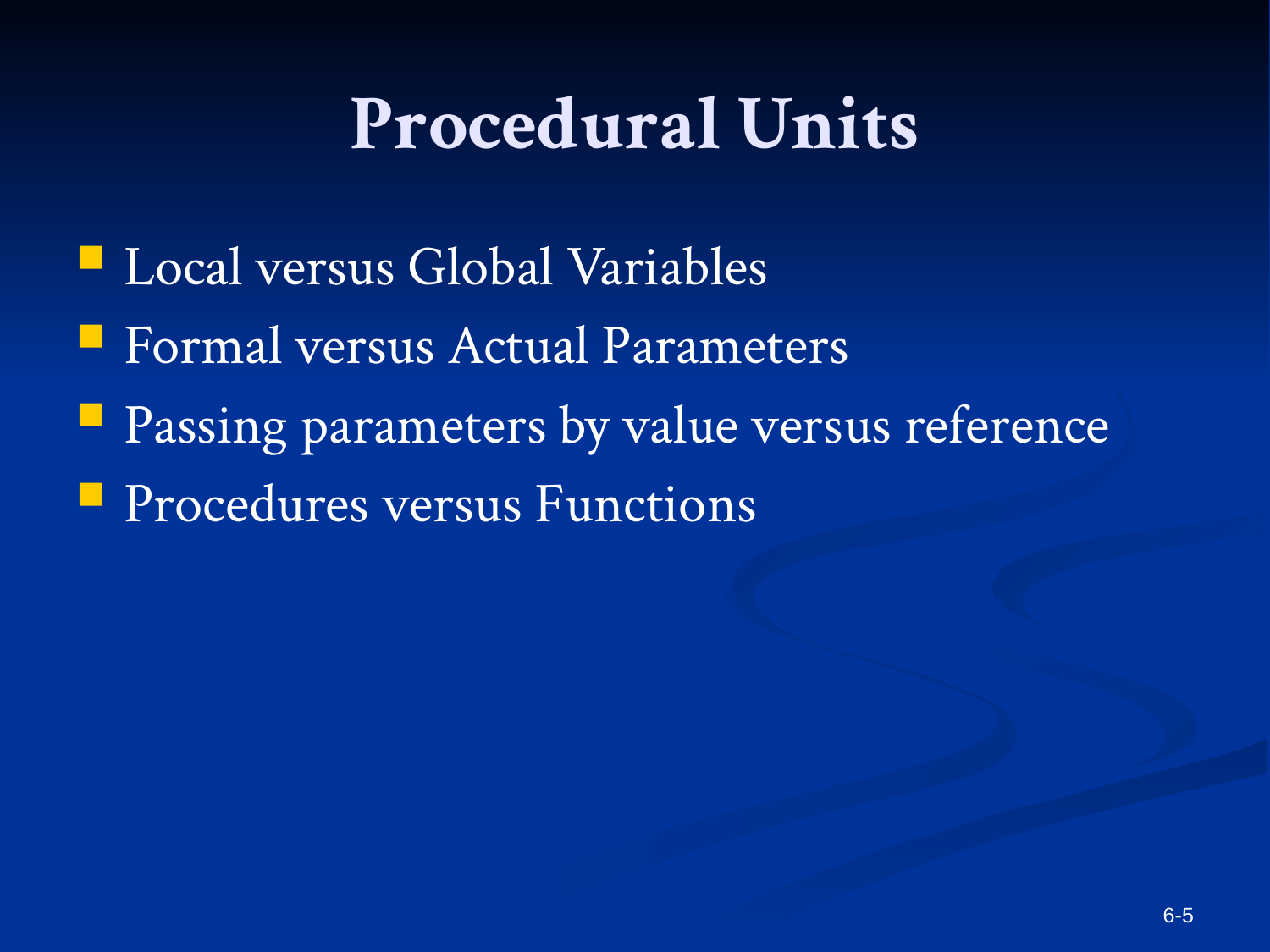

# Procedural Units
Local versus Global Variables
Formal versus Actual Parameters
Passing parameters by value versus reference
Procedures versus Functions
6-5